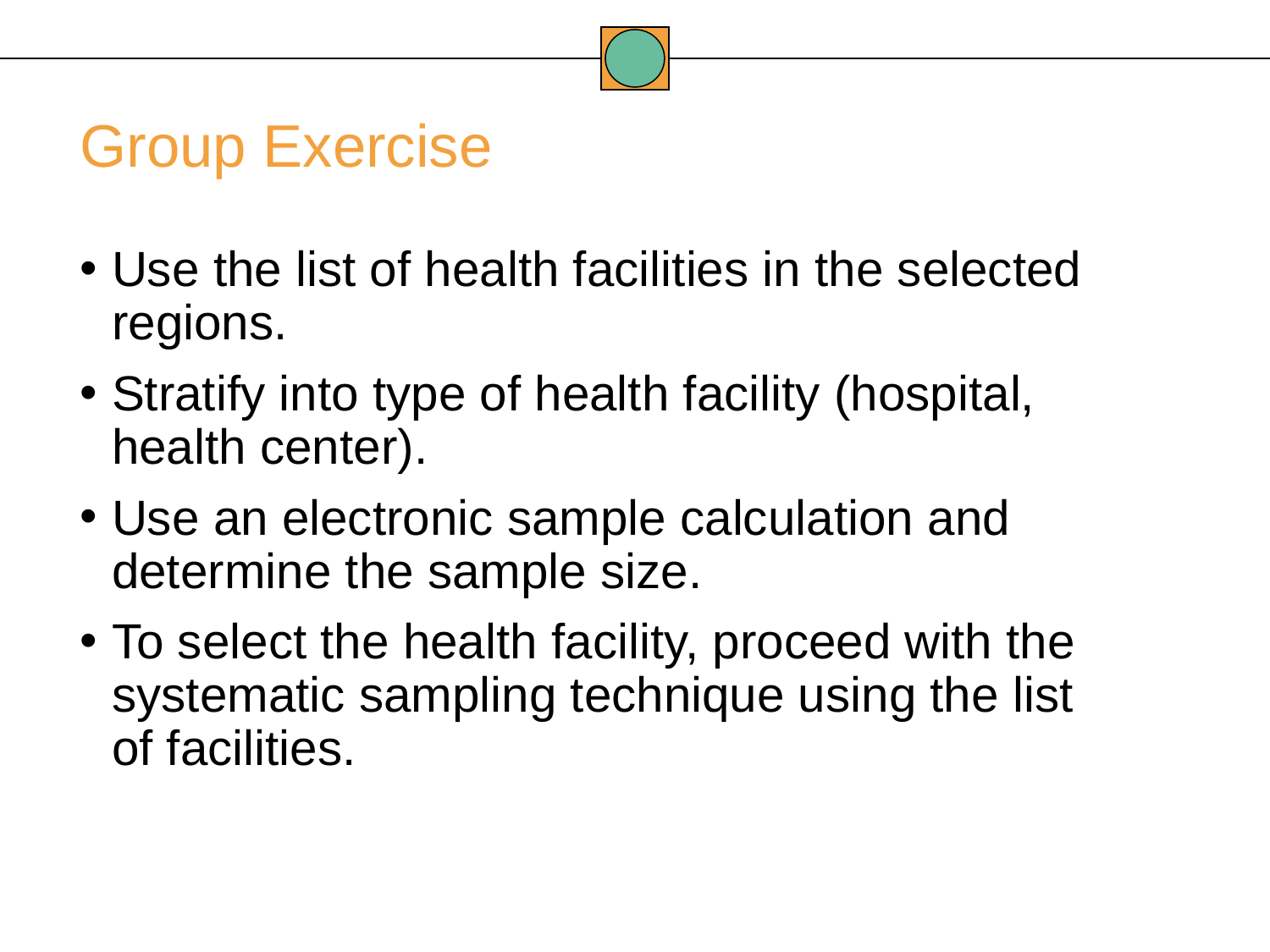

Group Exercise
Use the list of health facilities in the selected regions.
Stratify into type of health facility (hospital, health center).
Use an electronic sample calculation and determine the sample size.
To select the health facility, proceed with the systematic sampling technique using the list of facilities.